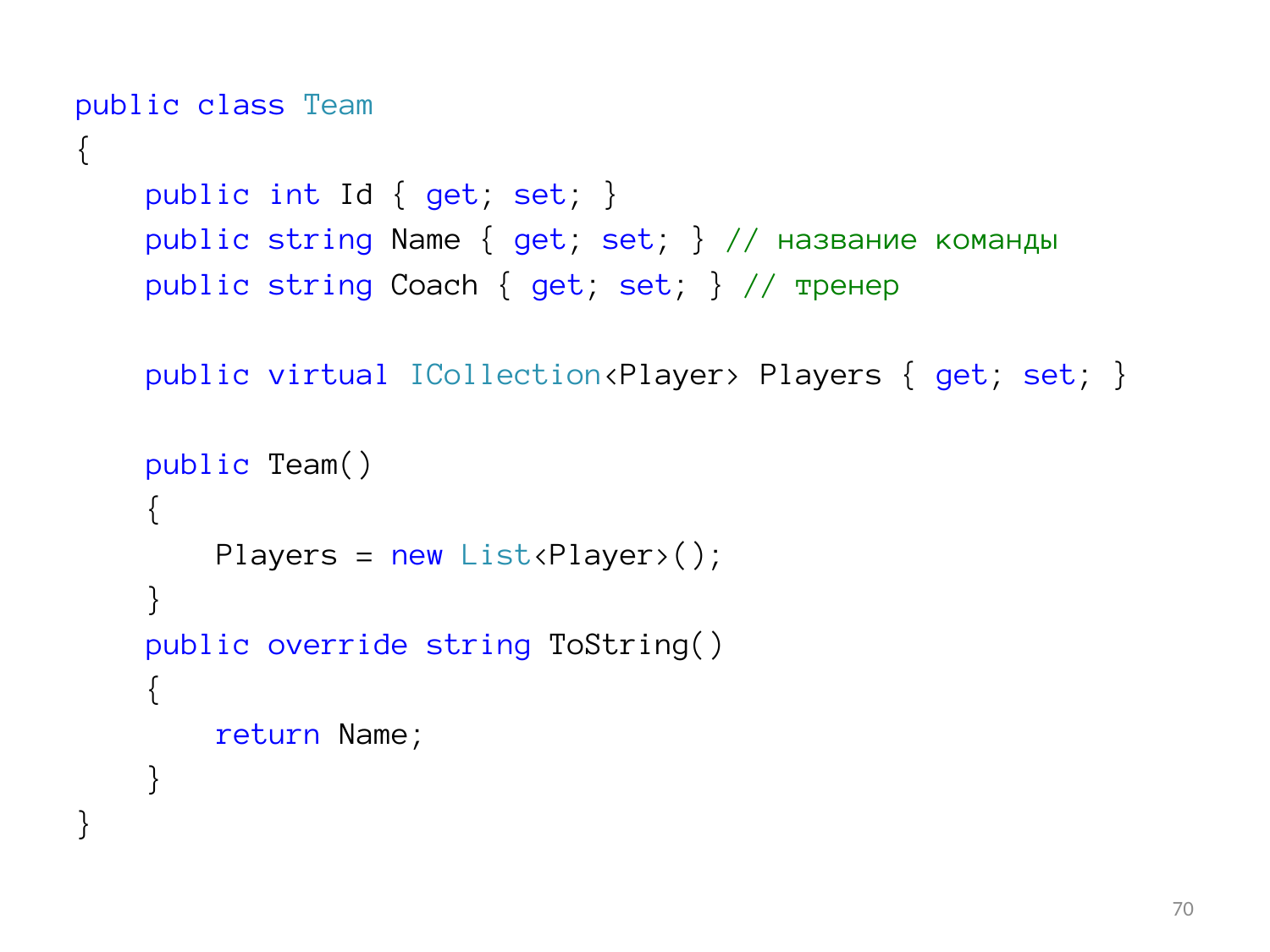

public class Team
{
    public int Id { get; set; }
    public string Name { get; set; } // название команды
    public string Coach { get; set; } // тренер

    public virtual ICollection<Player> Players { get; set; }

    public Team()
    {
        Players = new List<Player>();
    }
    public override string ToString()
    {
        return Name;
    }
}
70